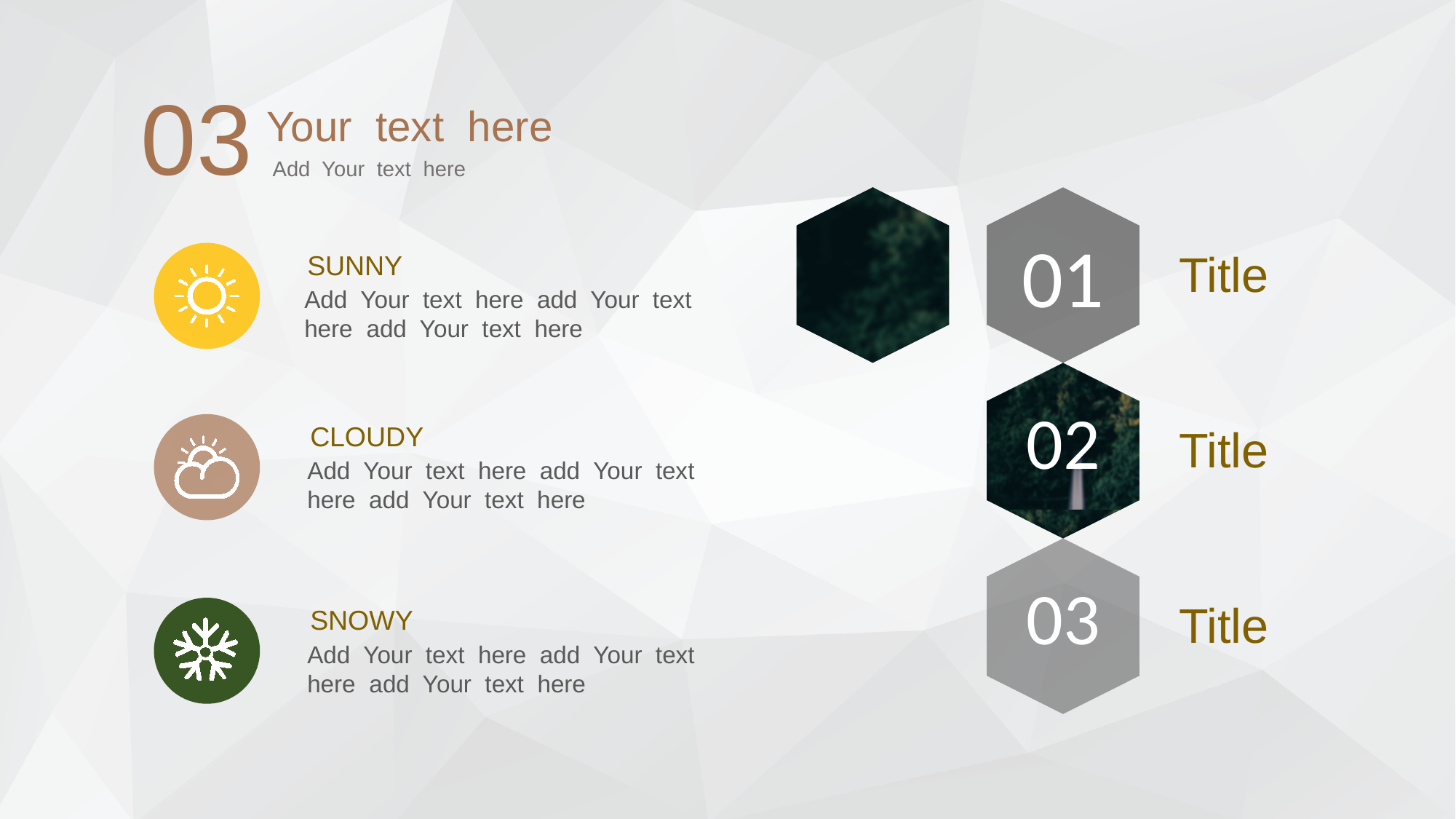

03
Your  text  here
Add  Your  text  here
01
Title
02
Title
03
Title
SUNNY

Add  Your  text  here  add  Your  text  here  add  Your  text  here

CLOUDY

Add  Your  text  here  add  Your  text  here  add  Your  text  here

SNOWY

Add  Your  text  here  add  Your  text  here  add  Your  text  here